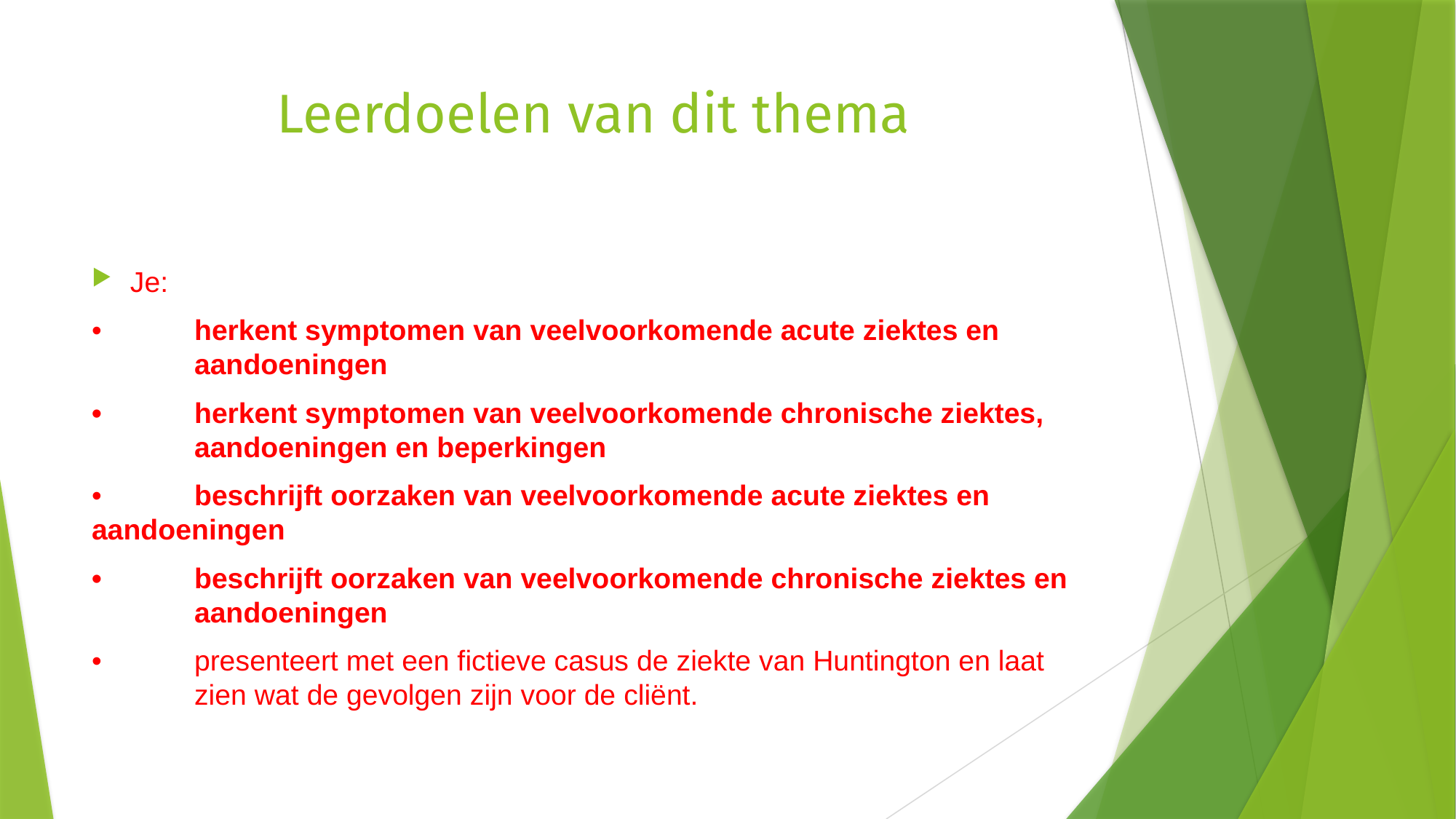

# Leerdoelen van dit thema
Je:
•	herkent symptomen van veelvoorkomende acute ziektes en 		  	aandoeningen
•	herkent symptomen van veelvoorkomende chronische ziektes, 	aandoeningen en beperkingen
•	beschrijft oorzaken van veelvoorkomende acute ziektes en 	aandoeningen
•	beschrijft oorzaken van veelvoorkomende chronische ziektes en 	aandoeningen
•	presenteert met een fictieve casus de ziekte van Huntington en laat 	zien wat de gevolgen zijn voor de cliënt.